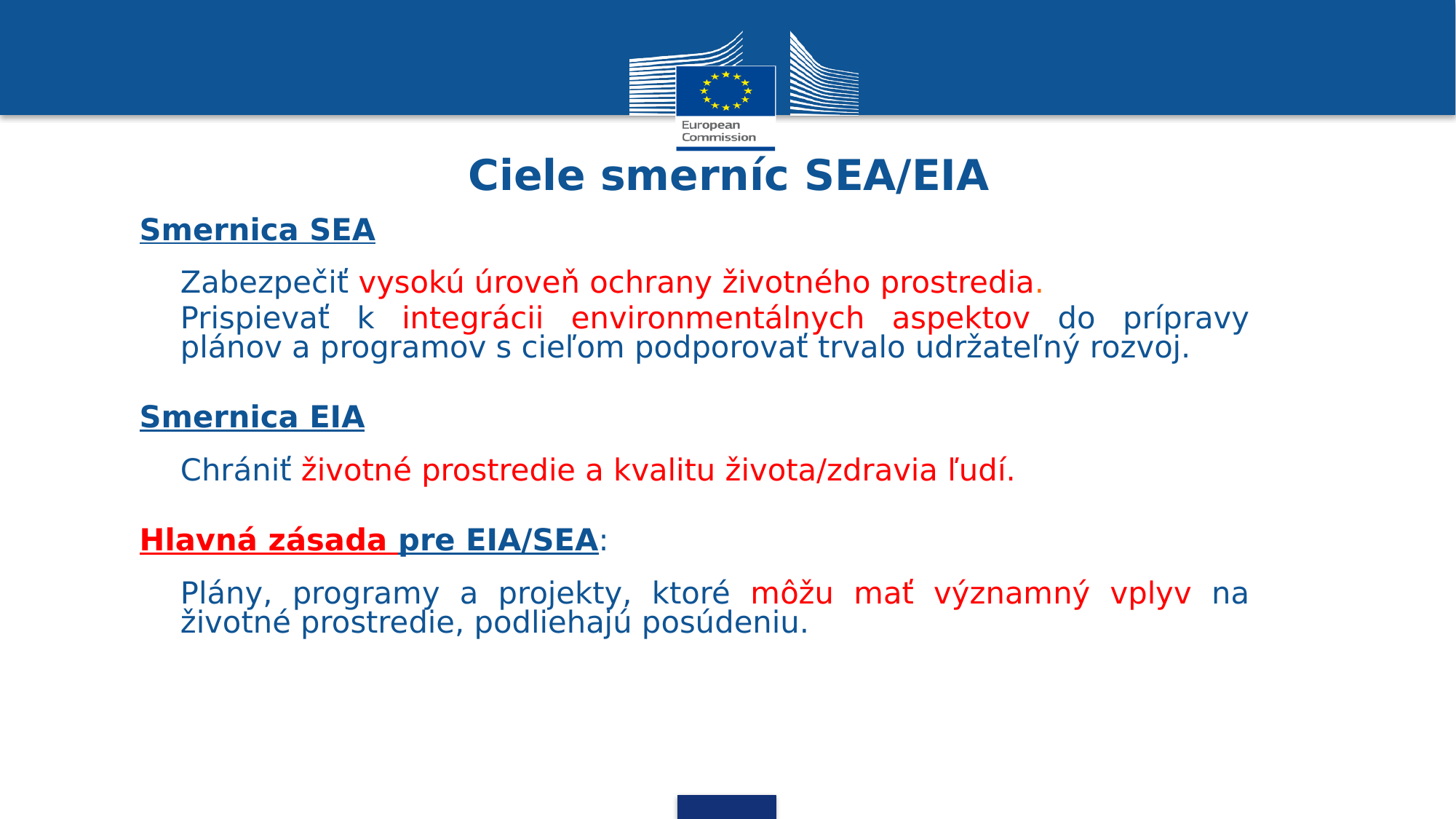

# Ciele smerníc SEA/EIA
Smernica SEA

Zabezpečiť vysokú úroveň ochrany životného prostredia.
Prispievať k integrácii environmentálnych aspektov do prípravy plánov a programov s cieľom podporovať trvalo udržateľný rozvoj.

Smernica EIA

	Chrániť životné prostredie a kvalitu života/zdravia ľudí.

Hlavná zásada pre EIA/SEA:

	Plány, programy a projekty, ktoré môžu mať významný vplyv na životné prostredie, podliehajú posúdeniu.